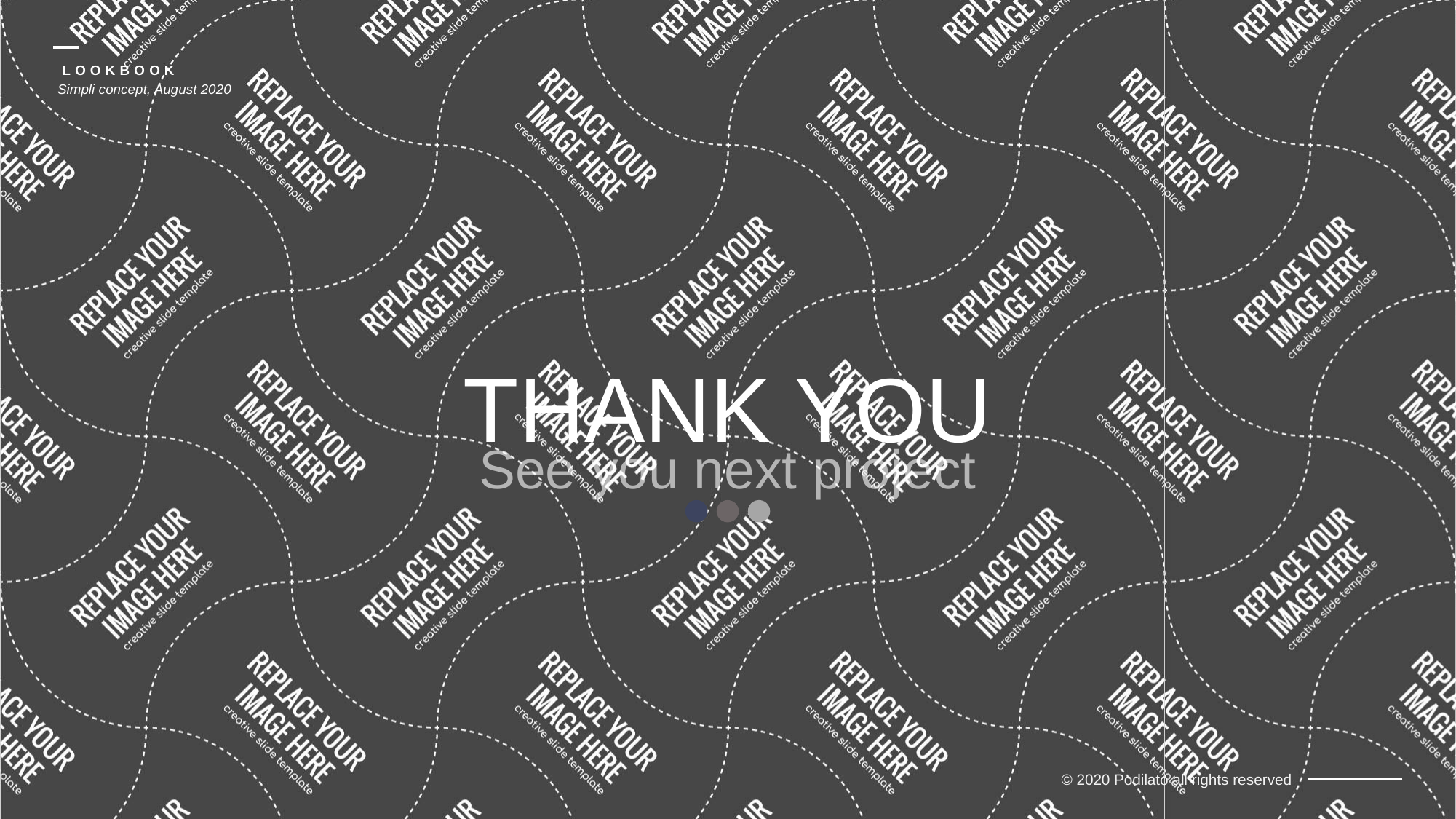

LOOKBOOK
Simpli concept, August 2020
THANK YOU
See you next project

© 2020 Podilato all rights reserved